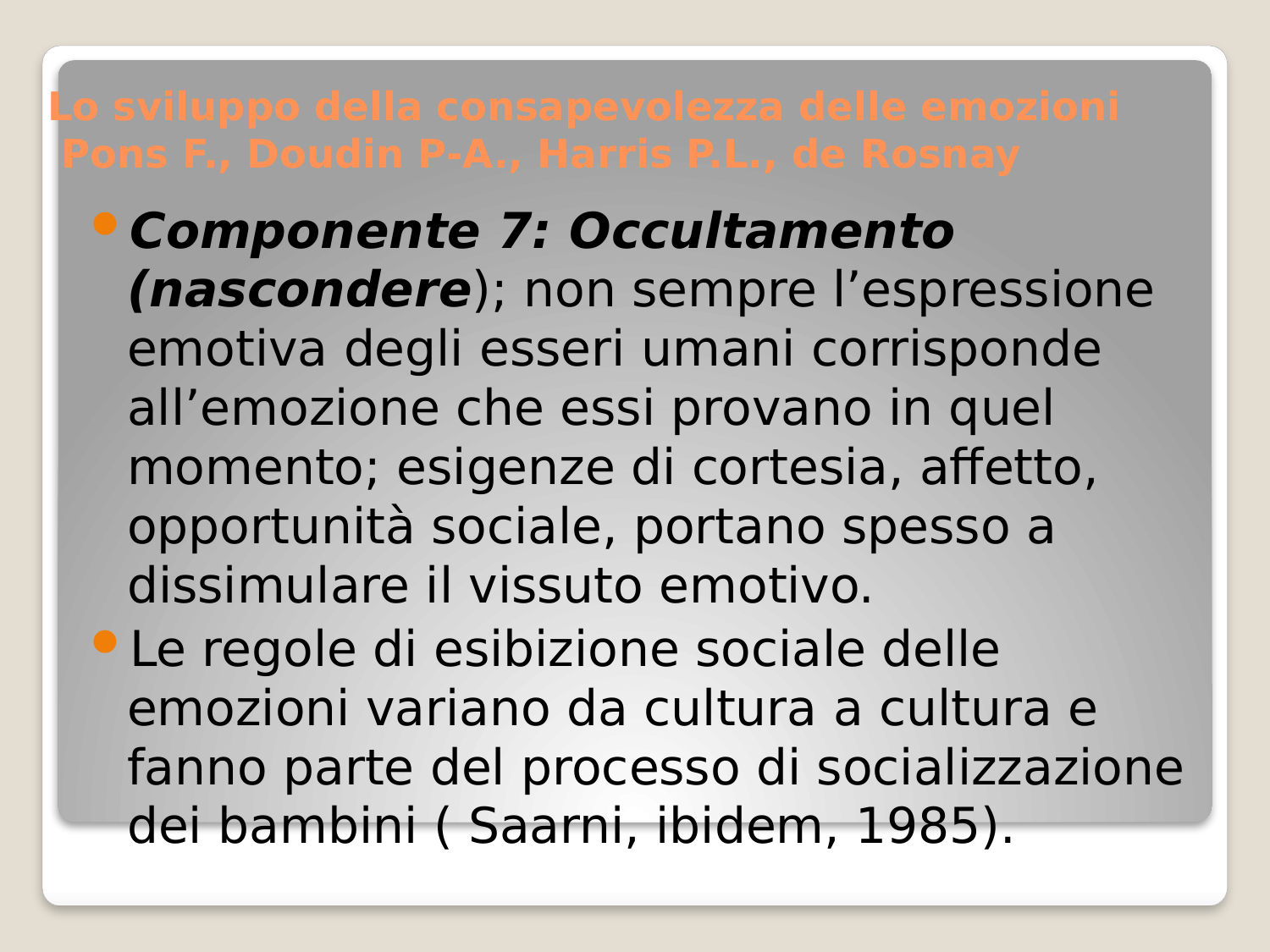

# Lo sviluppo della consapevolezza delle emozioni Pons F., Doudin P-A., Harris P.L., de Rosnay
Componente 7: Occultamento (nascondere); non sempre l’espressione emotiva degli esseri umani corrisponde all’emozione che essi provano in quel momento; esigenze di cortesia, affetto, opportunità sociale, portano spesso a dissimulare il vissuto emotivo.
Le regole di esibizione sociale delle emozioni variano da cultura a cultura e fanno parte del processo di socializzazione dei bambini ( Saarni, ibidem, 1985).